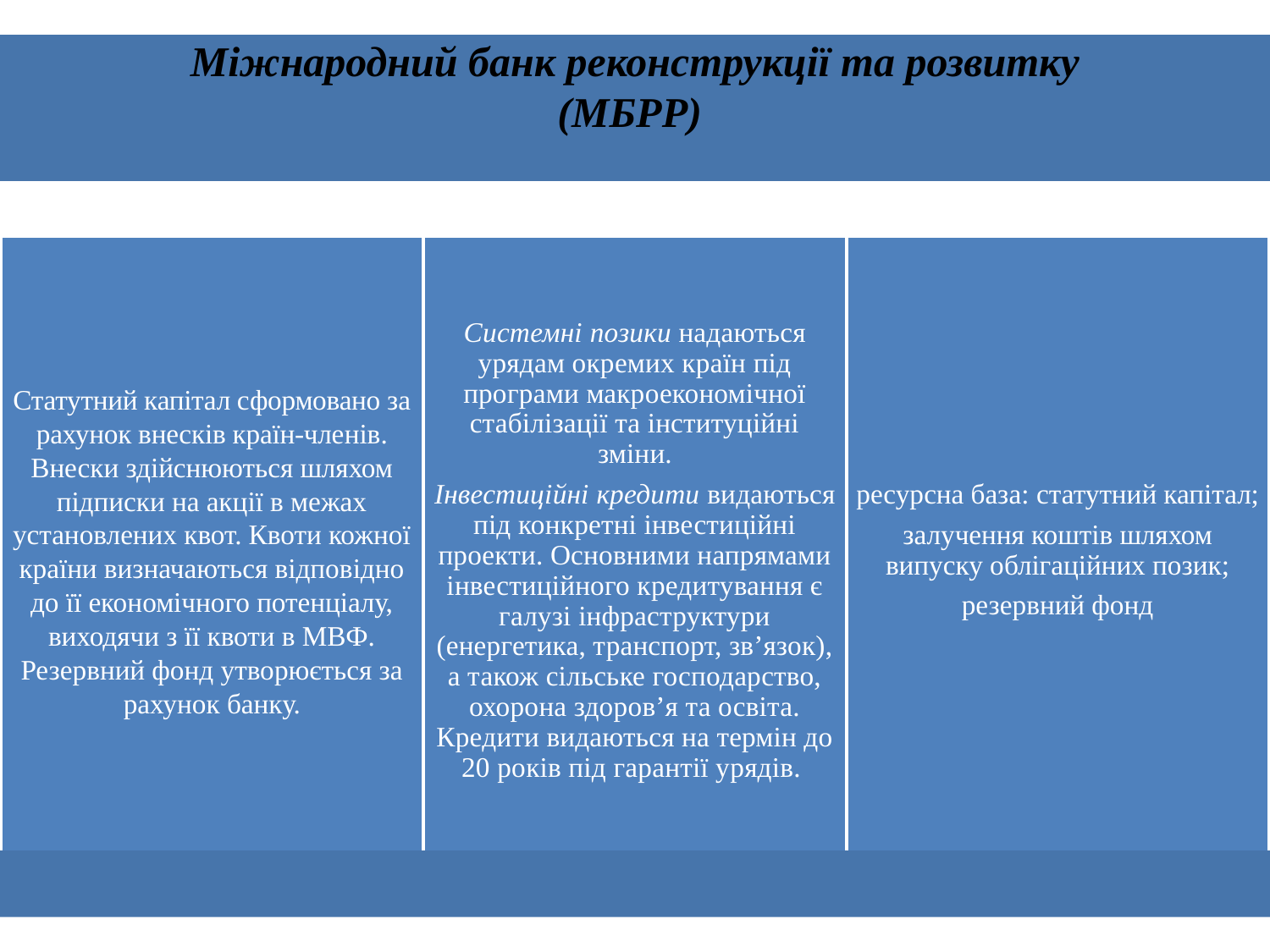

.
.

Міжнародний банк реконструкції та розвитку
(МБРР)

Статутний капітал сформовано за рахунок внесків країн-членів. Внески здійснюються шляхом підписки на акції в межах установлених квот. Квоти кожної країни визначаються відповідно до її економічного потенціалу, виходячи з її квоти в МВФ. Резервний фонд утворюється за рахунок банку.
Системні позики надаються урядам окремих країн під програми макроекономічної стабілізації та інституційні зміни.
Інвестиційні кредити видаються під конкретні інвестиційні проекти. Основними напрямами інвестиційного кредитування є галузі інфраструктури (енергетика, транспорт, зв’язок), а також сільське господарство, охорона здоров’я та освіта. Кредити видаються на термін до 20 років під гарантії урядів.
ресурсна база: статутний капітал;
залучення коштів шляхом випуску облігаційних позик;
резервний фонд